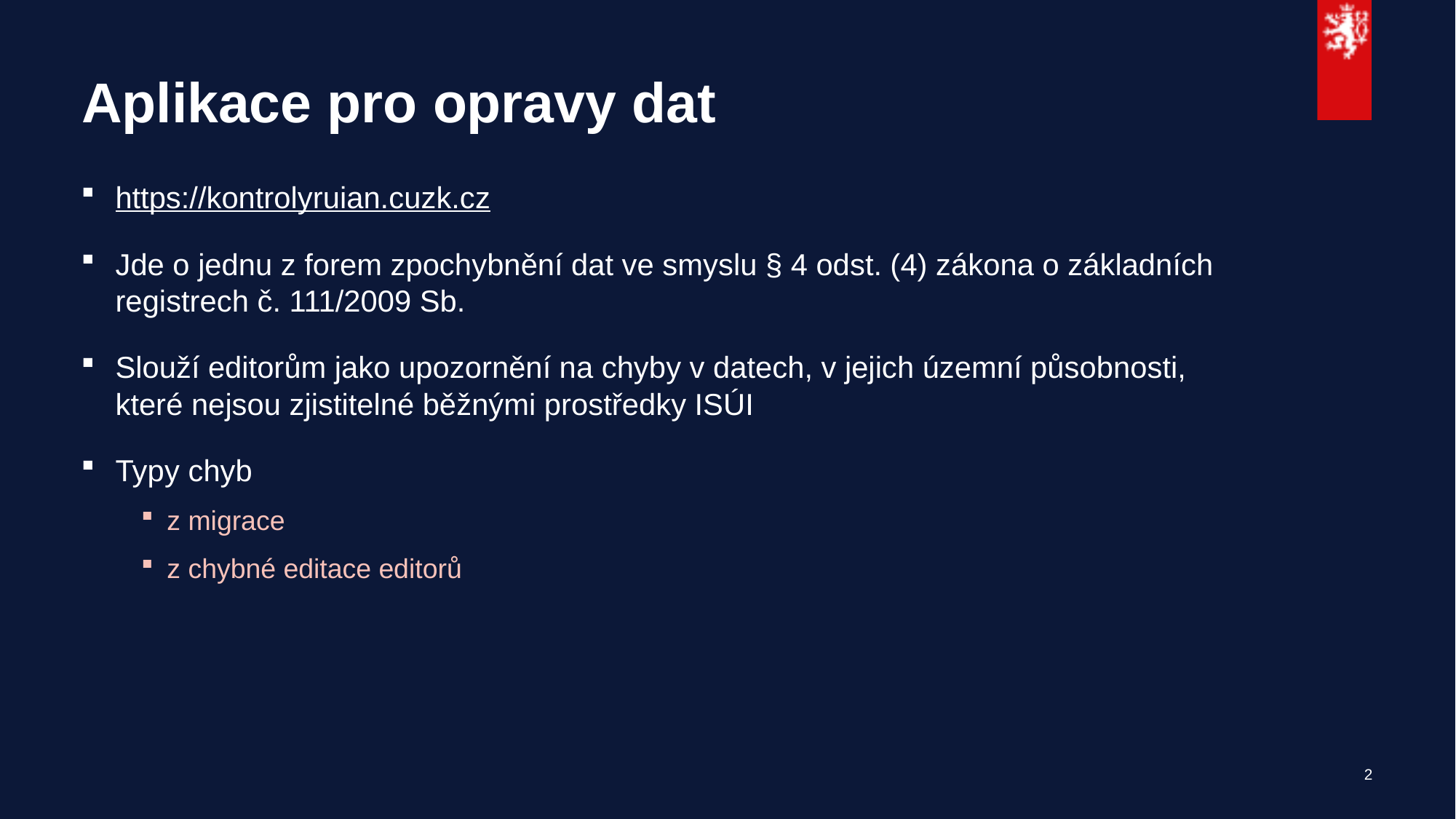

# Aplikace pro opravy dat
https://kontrolyruian.cuzk.cz
Jde o jednu z forem zpochybnění dat ve smyslu § 4 odst. (4) zákona o základních registrech č. 111/2009 Sb.
Slouží editorům jako upozornění na chyby v datech, v jejich územní působnosti, které nejsou zjistitelné běžnými prostředky ISÚI
Typy chyb
z migrace
z chybné editace editorů
2